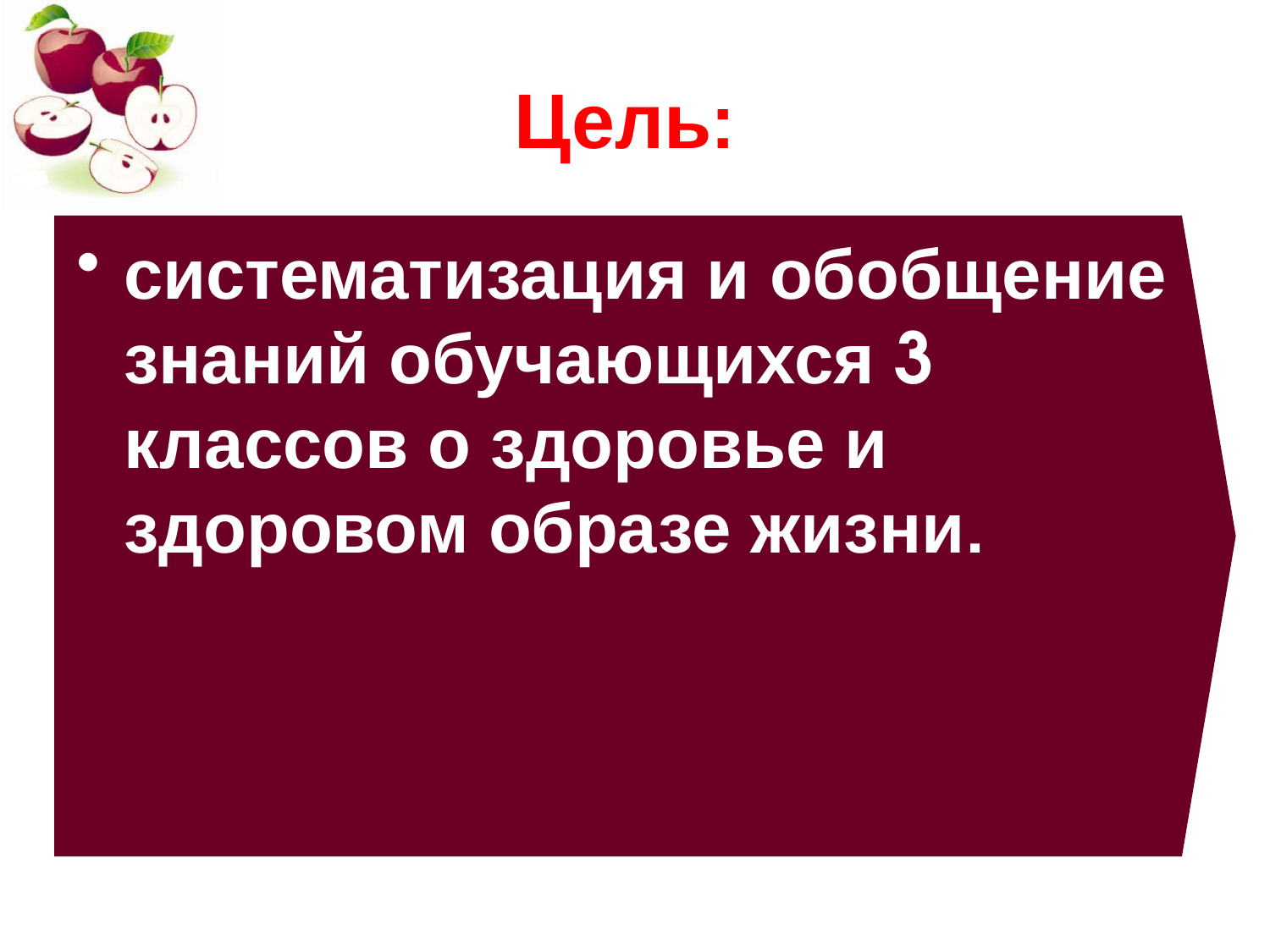

# Цель:
систематизация и обобщение знаний обучающихся 3 классов о здоровье и здоровом образе жизни.